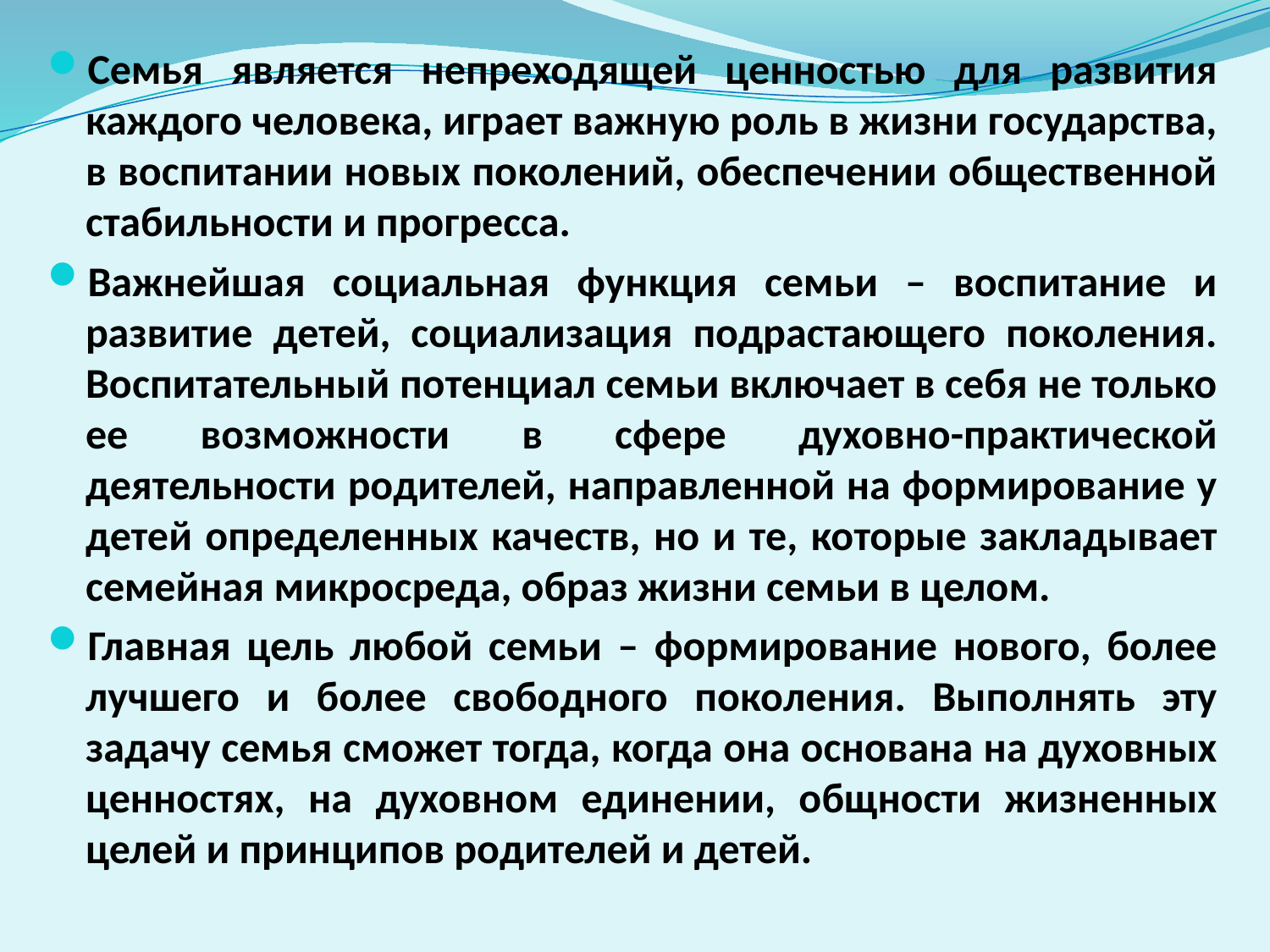

Семья является непреходящей ценностью для развития каждого человека, играет важную роль в жизни государства, в воспитании новых поколений, обеспечении общественной стабильности и прогресса.
Важнейшая социальная функция семьи – воспитание и развитие детей, социализация подрастающего поколения. Воспитательный потенциал семьи включает в себя не только ее возможности в сфере духовно-практической деятельности родителей, направленной на формирование у детей определенных качеств, но и те, которые закладывает семейная микросреда, образ жизни семьи в целом.
Главная цель любой семьи – формирование нового, более лучшего и более свободного поколения. Выполнять эту задачу семья сможет тогда, когда она основана на духовных ценностях, на духовном единении, общности жизненных целей и принципов родителей и детей.